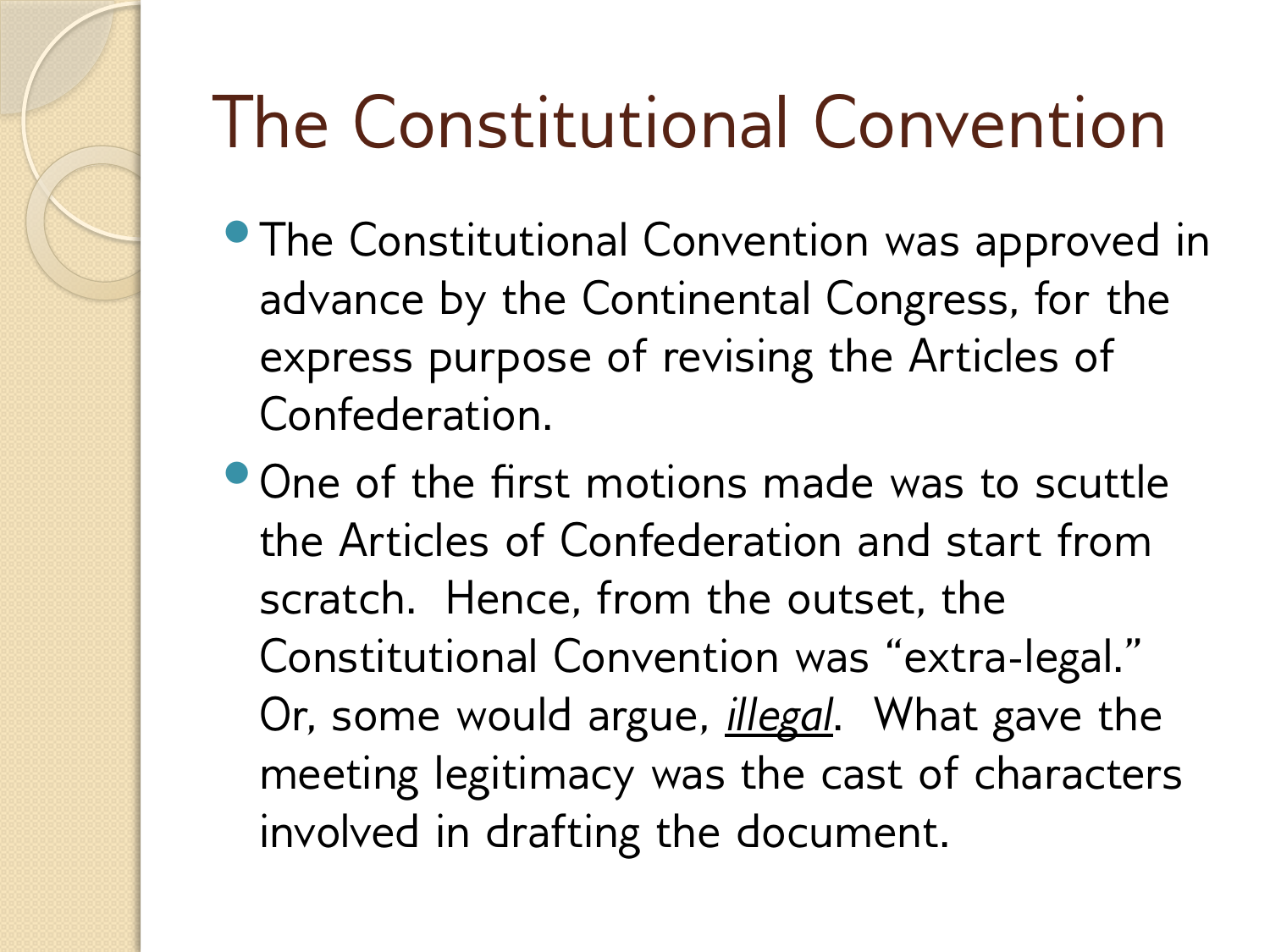

# The Constitutional Convention
The Constitutional Convention was approved in advance by the Continental Congress, for the express purpose of revising the Articles of Confederation.
One of the first motions made was to scuttle the Articles of Confederation and start from scratch.  Hence, from the outset, the Constitutional Convention was “extra-legal.”  Or, some would argue, illegal.  What gave the meeting legitimacy was the cast of characters involved in drafting the document.